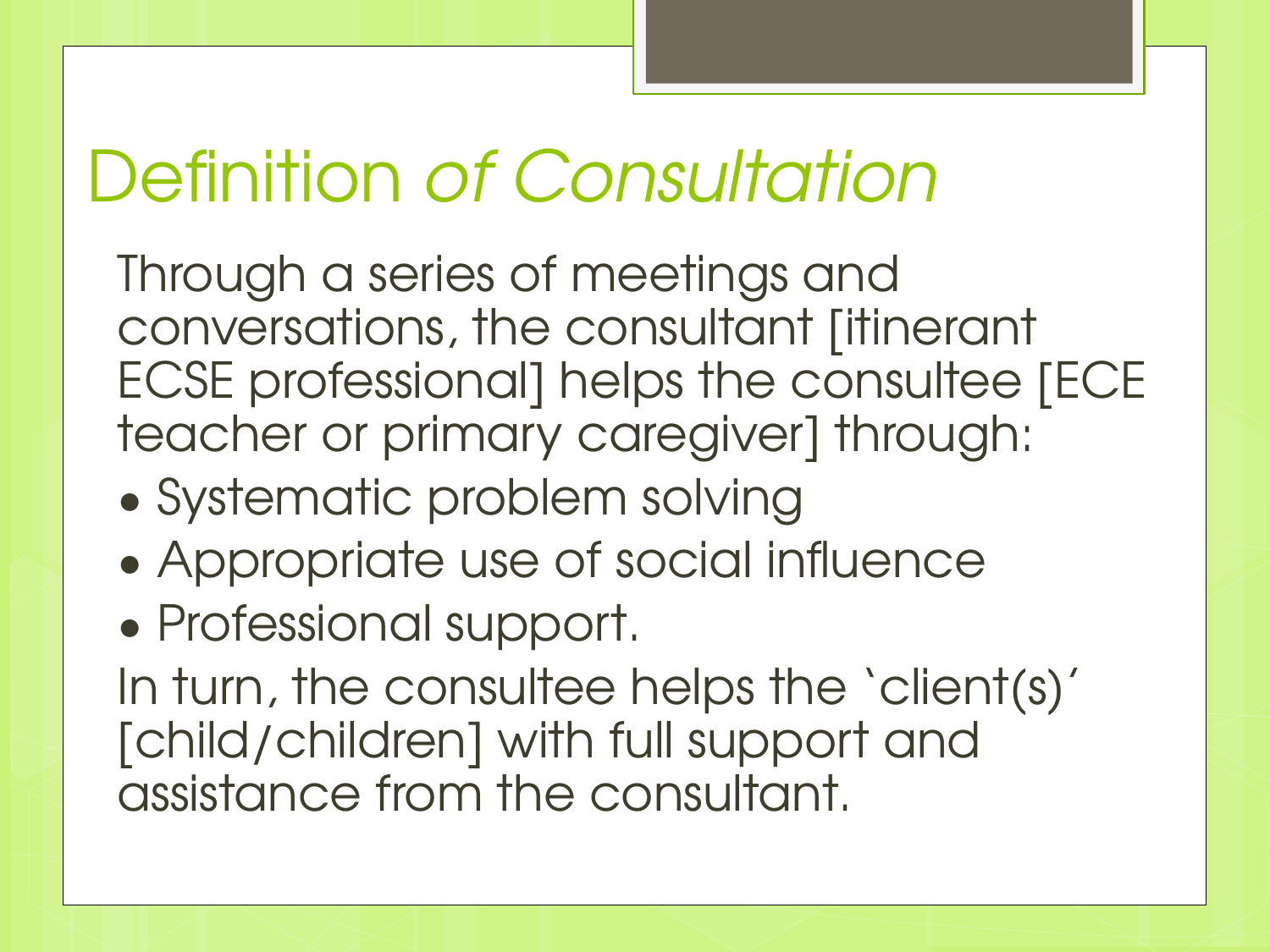

# Definition of Consultation
Through a series of meetings and conversations, the consultant [itinerant ECSE professional] helps the consultee [ECE teacher or primary caregiver] through:
• Systematic problem solving
• Appropriate use of social influence
• Professional support.
In turn, the consultee helps the ‘client(s)’ [child/children] with full support and assistance from the consultant.